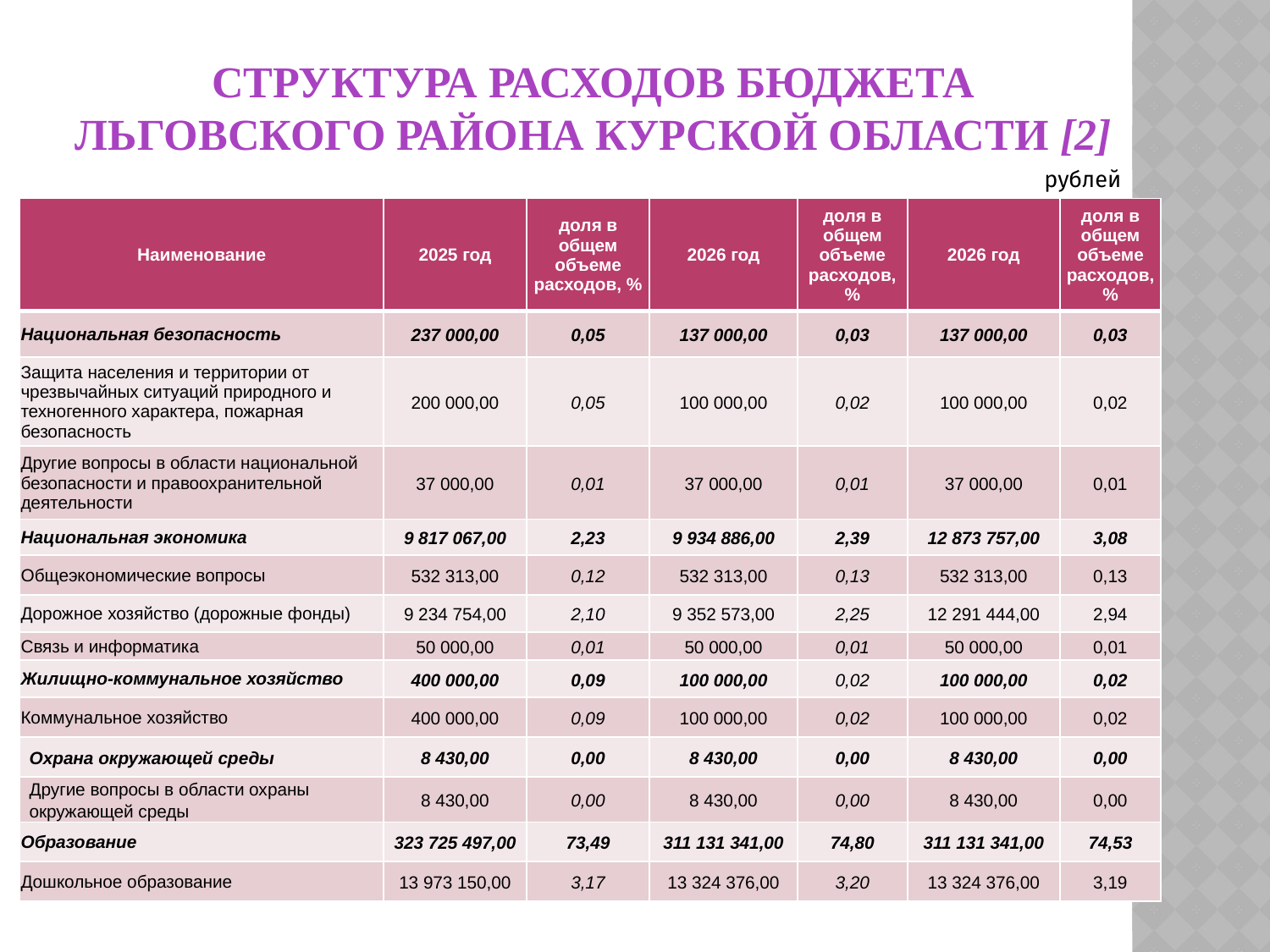

# СТРУКТУРА РАСХОДОВ БЮДЖЕТА ЛЬГОВСКОГО РАЙОНА КУРСКОЙ ОБЛАСТИ [2]
рублей
| Наименование | 2025 год | доля в общем объеме расходов, % | 2026 год | доля в общем объеме расходов, % | 2026 год | доля в общем объеме расходов, % |
| --- | --- | --- | --- | --- | --- | --- |
| Национальная безопасность | 237 000,00 | 0,05 | 137 000,00 | 0,03 | 137 000,00 | 0,03 |
| Защита населения и территории от чрезвычайных ситуаций природного и техногенного характера, пожарная безопасность | 200 000,00 | 0,05 | 100 000,00 | 0,02 | 100 000,00 | 0,02 |
| Другие вопросы в области национальной безопасности и правоохранительной деятельности | 37 000,00 | 0,01 | 37 000,00 | 0,01 | 37 000,00 | 0,01 |
| Национальная экономика | 9 817 067,00 | 2,23 | 9 934 886,00 | 2,39 | 12 873 757,00 | 3,08 |
| Общеэкономические вопросы | 532 313,00 | 0,12 | 532 313,00 | 0,13 | 532 313,00 | 0,13 |
| Дорожное хозяйство (дорожные фонды) | 9 234 754,00 | 2,10 | 9 352 573,00 | 2,25 | 12 291 444,00 | 2,94 |
| Связь и информатика | 50 000,00 | 0,01 | 50 000,00 | 0,01 | 50 000,00 | 0,01 |
| Жилищно-коммунальное хозяйство | 400 000,00 | 0,09 | 100 000,00 | 0,02 | 100 000,00 | 0,02 |
| Коммунальное хозяйство | 400 000,00 | 0,09 | 100 000,00 | 0,02 | 100 000,00 | 0,02 |
| Охрана окружающей среды | 8 430,00 | 0,00 | 8 430,00 | 0,00 | 8 430,00 | 0,00 |
| Другие вопросы в области охраны окружающей среды | 8 430,00 | 0,00 | 8 430,00 | 0,00 | 8 430,00 | 0,00 |
| Образование | 323 725 497,00 | 73,49 | 311 131 341,00 | 74,80 | 311 131 341,00 | 74,53 |
| Дошкольное образование | 13 973 150,00 | 3,17 | 13 324 376,00 | 3,20 | 13 324 376,00 | 3,19 |